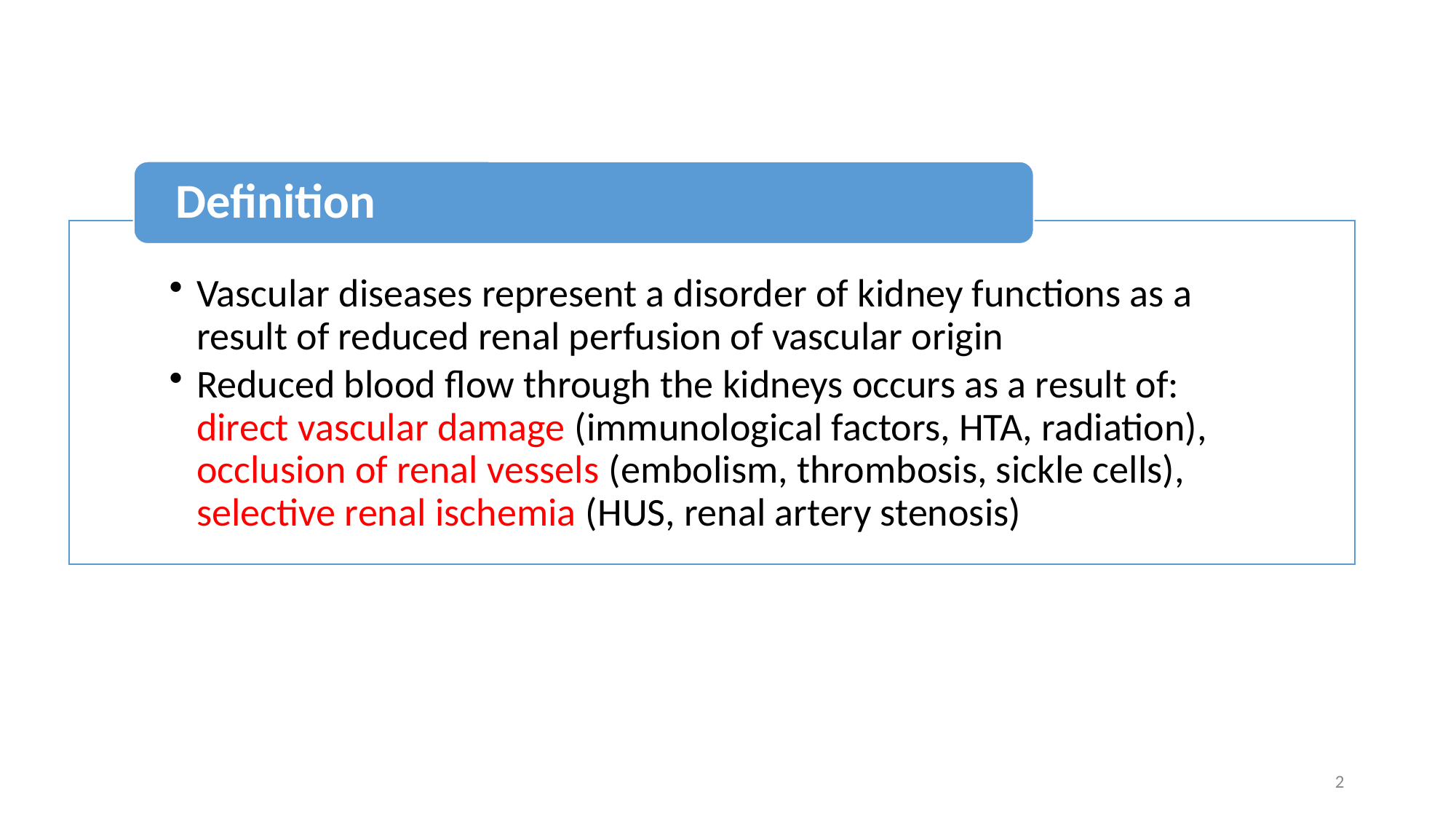

Vascular diseases represent a disorder of kidney functions as a result of reduced renal perfusion of vascular origin
Reduced blood flow through the kidneys occurs as a result of: direct vascular damage (immunological factors, HTA, radiation), occlusion of renal vessels (embolism, thrombosis, sickle cells), selective renal ischemia (HUS, renal artery stenosis)
Definition
2